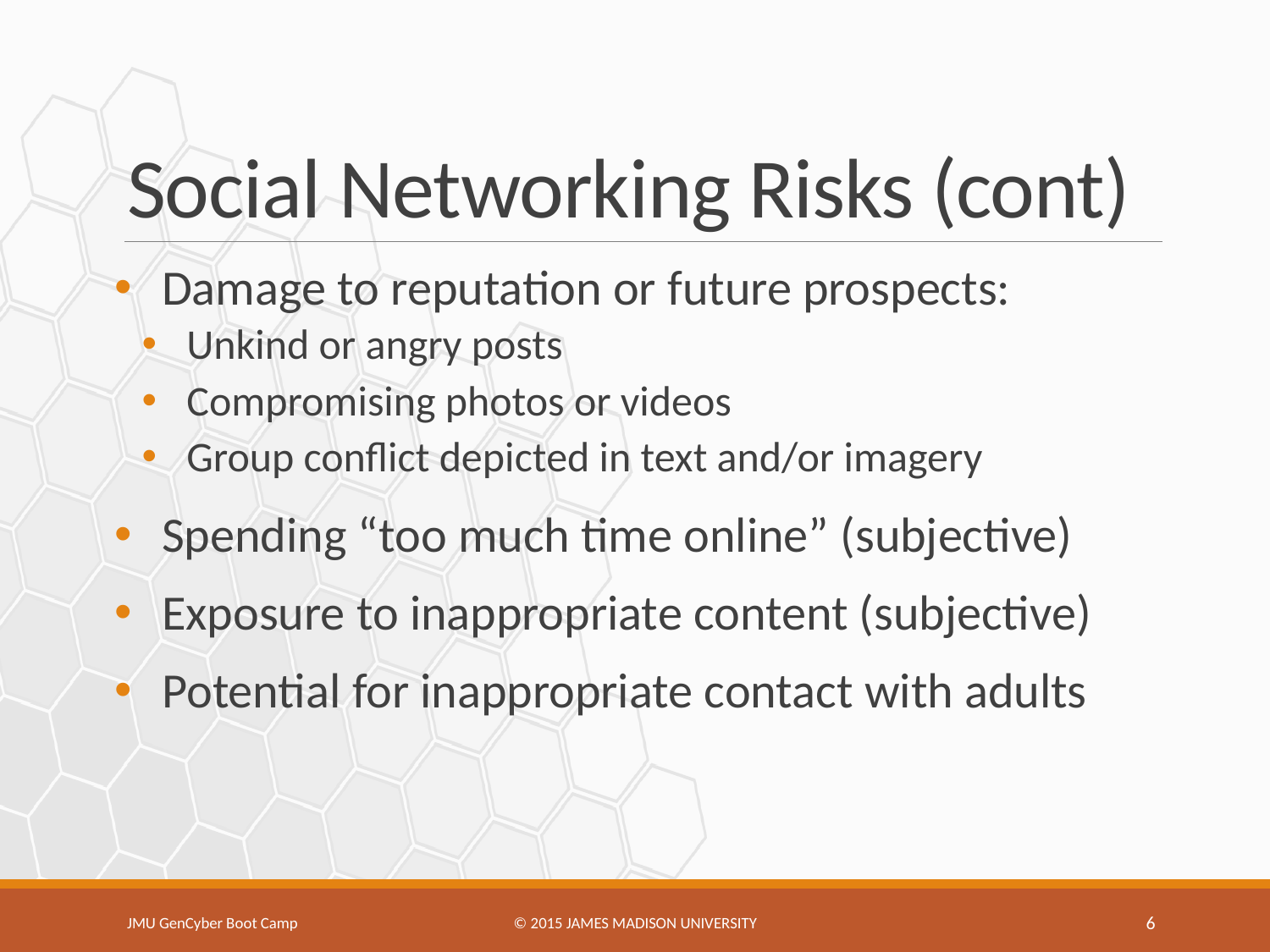

# Social Networking Risks (cont)
Damage to reputation or future prospects:
Unkind or angry posts
Compromising photos or videos
Group conflict depicted in text and/or imagery
Spending “too much time online” (subjective)
Exposure to inappropriate content (subjective)
Potential for inappropriate contact with adults
JMU GenCyber Boot Camp
© 2015 James Madison university
6